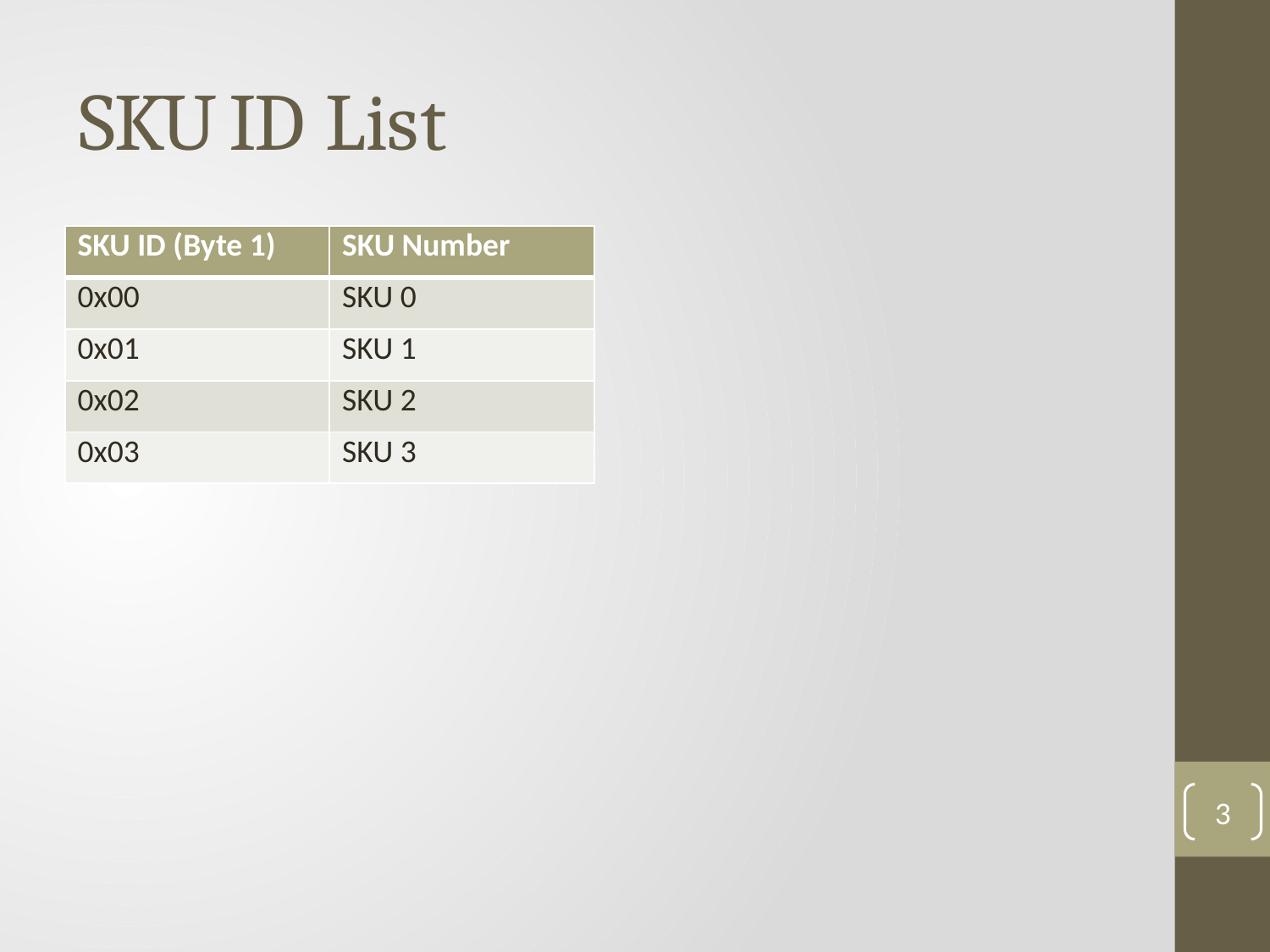

# SKU ID List

| SKU ID (Byte 1) | SKU Number |
| --- | --- |
| 0x00 | SKU 0 |
| 0x01 | SKU 1 |
| 0x02 | SKU 2 |
| 0x03 | SKU 3 |
3